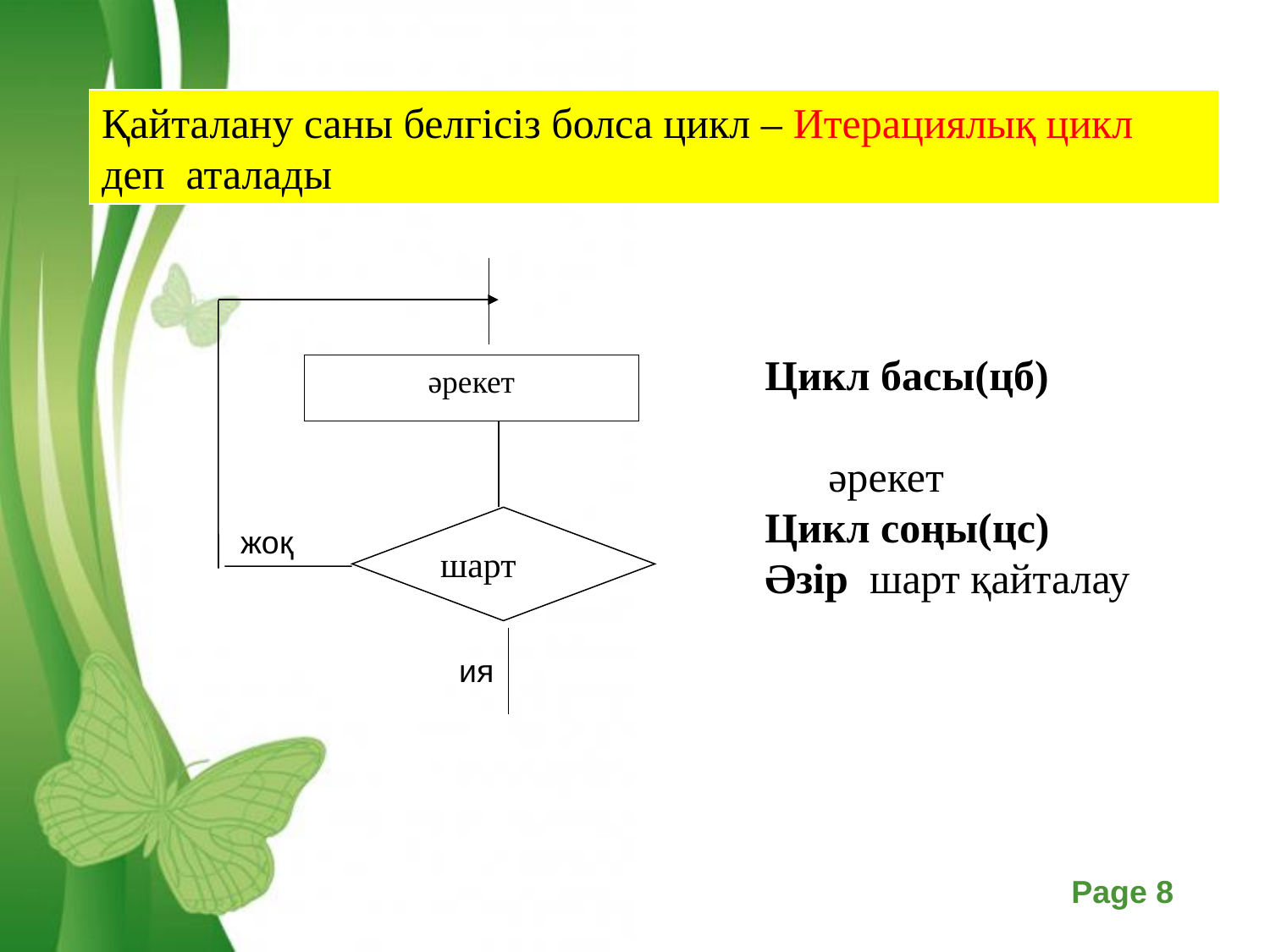

Қайталану саны белгісіз болса цикл – Итерациялық цикл деп  аталады
әрекет
шарт

            Цикл басы(цб)
                  әрекет
            Цикл соңы(цс)
            Әзір  шарт қайталау

жоқ
ия